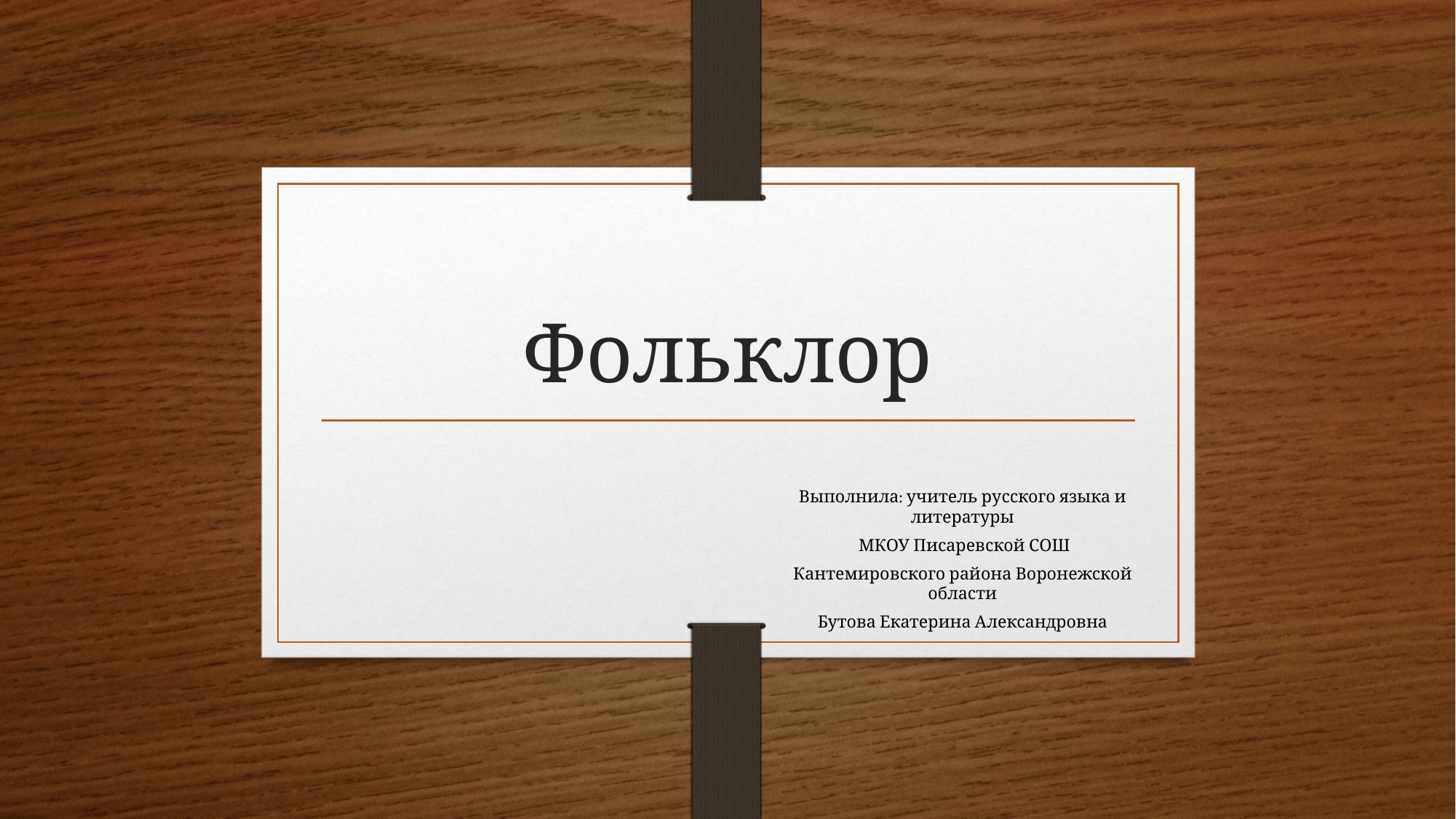

# Фольклор
Выполнила: учитель русского языка и литературы
 МКОУ Писаревской СОШ
Кантемировского района Воронежской области
Бутова Екатерина Александровна